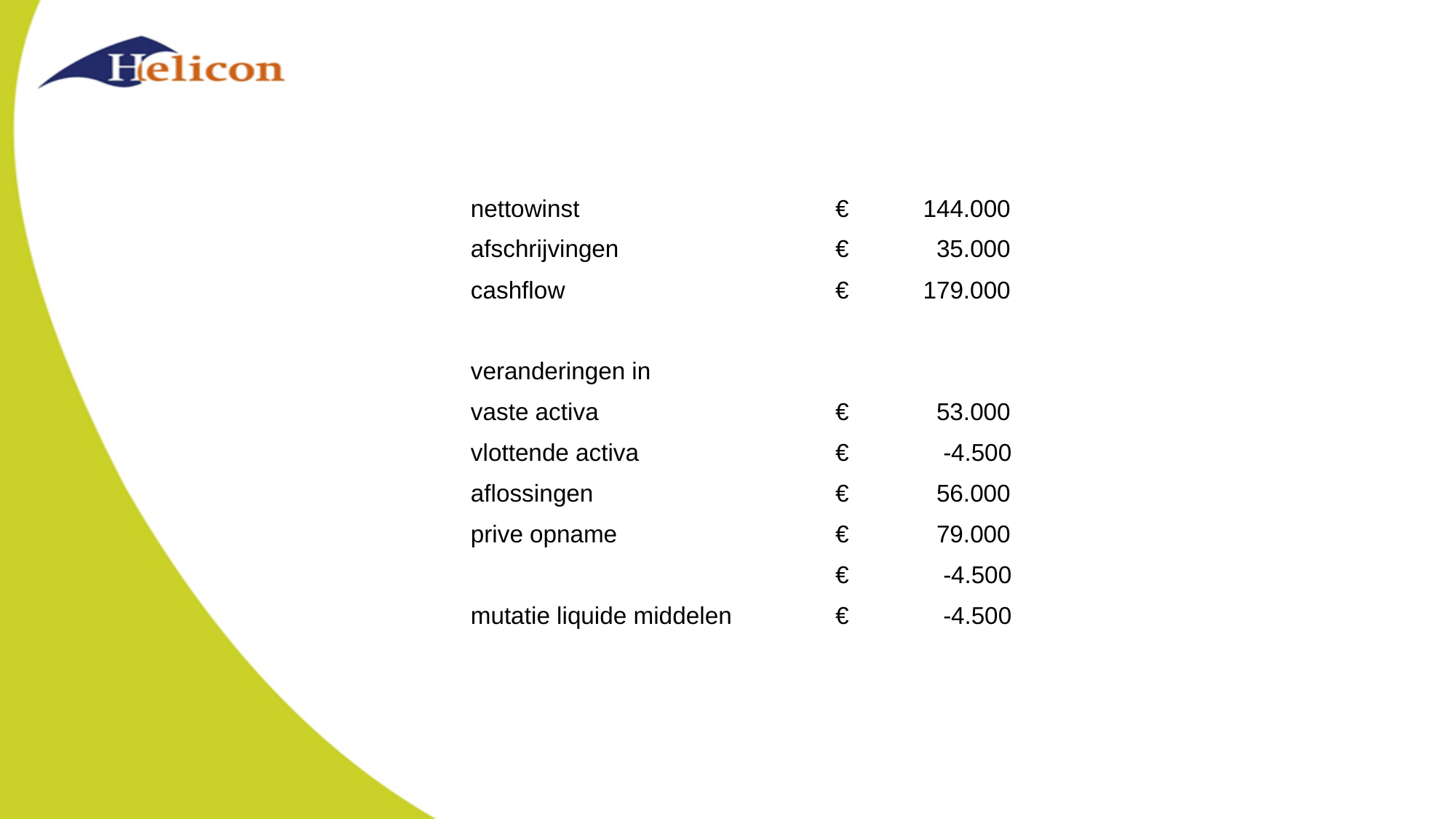

#
| nettowinst |  |  | € 144.000 |
| --- | --- | --- | --- |
| afschrijvingen |  |  | € 35.000 |
| cashflow |  |  | € 179.000 |
|  |  |  |  |
| veranderingen in |  |  |  |
| vaste activa |  |  | € 53.000 |
| vlottende activa |  |  | € -4.500 |
| aflossingen |  |  | € 56.000 |
| prive opname |  |  | € 79.000 |
|  |  |  | € -4.500 |
| mutatie liquide middelen |  |  | € -4.500 |